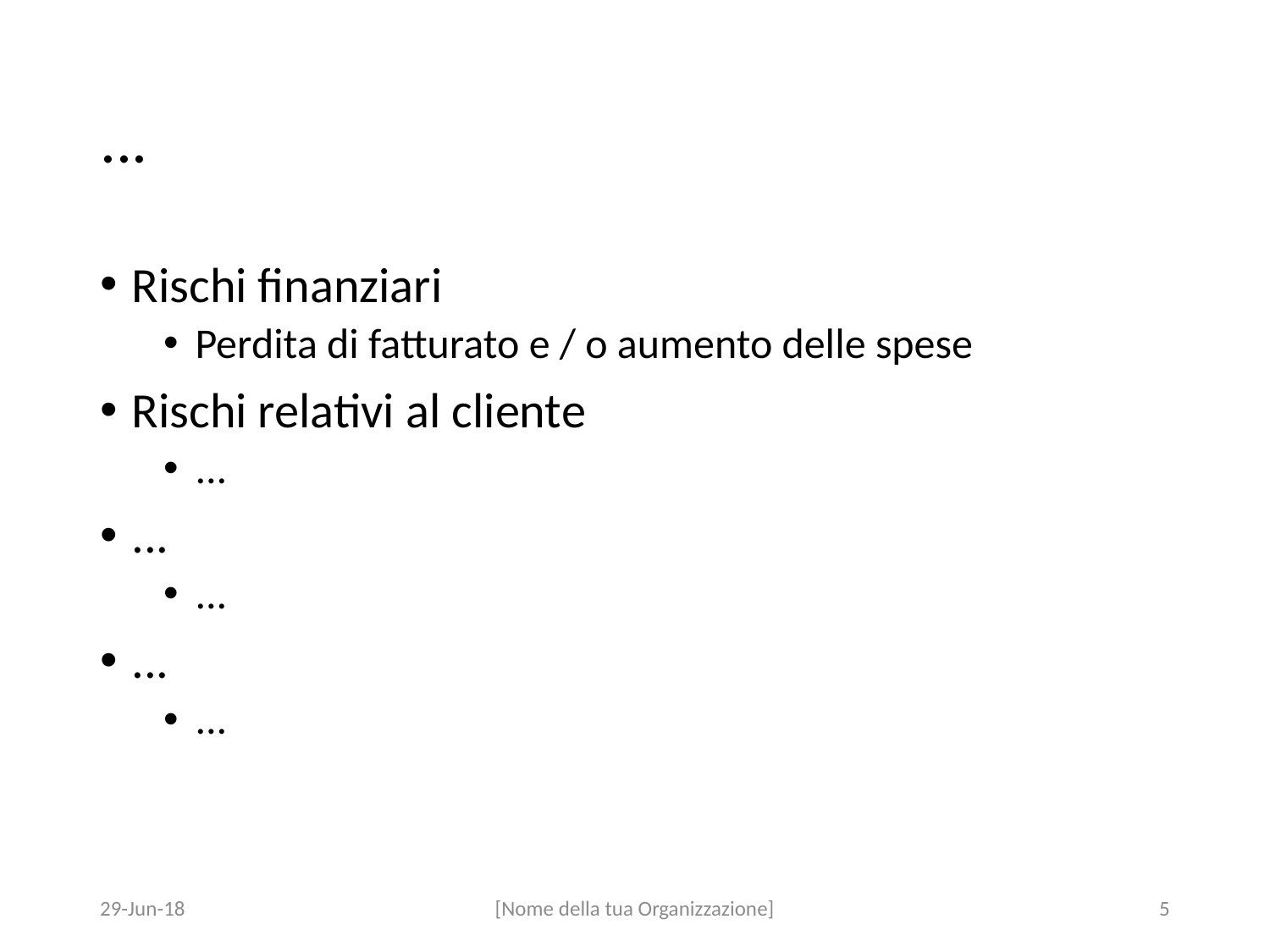

# ...
Rischi finanziari
Perdita di fatturato e / o aumento delle spese
Rischi relativi al cliente
...
...
...
...
...
29-Jun-18
[Nome della tua Organizzazione]
5